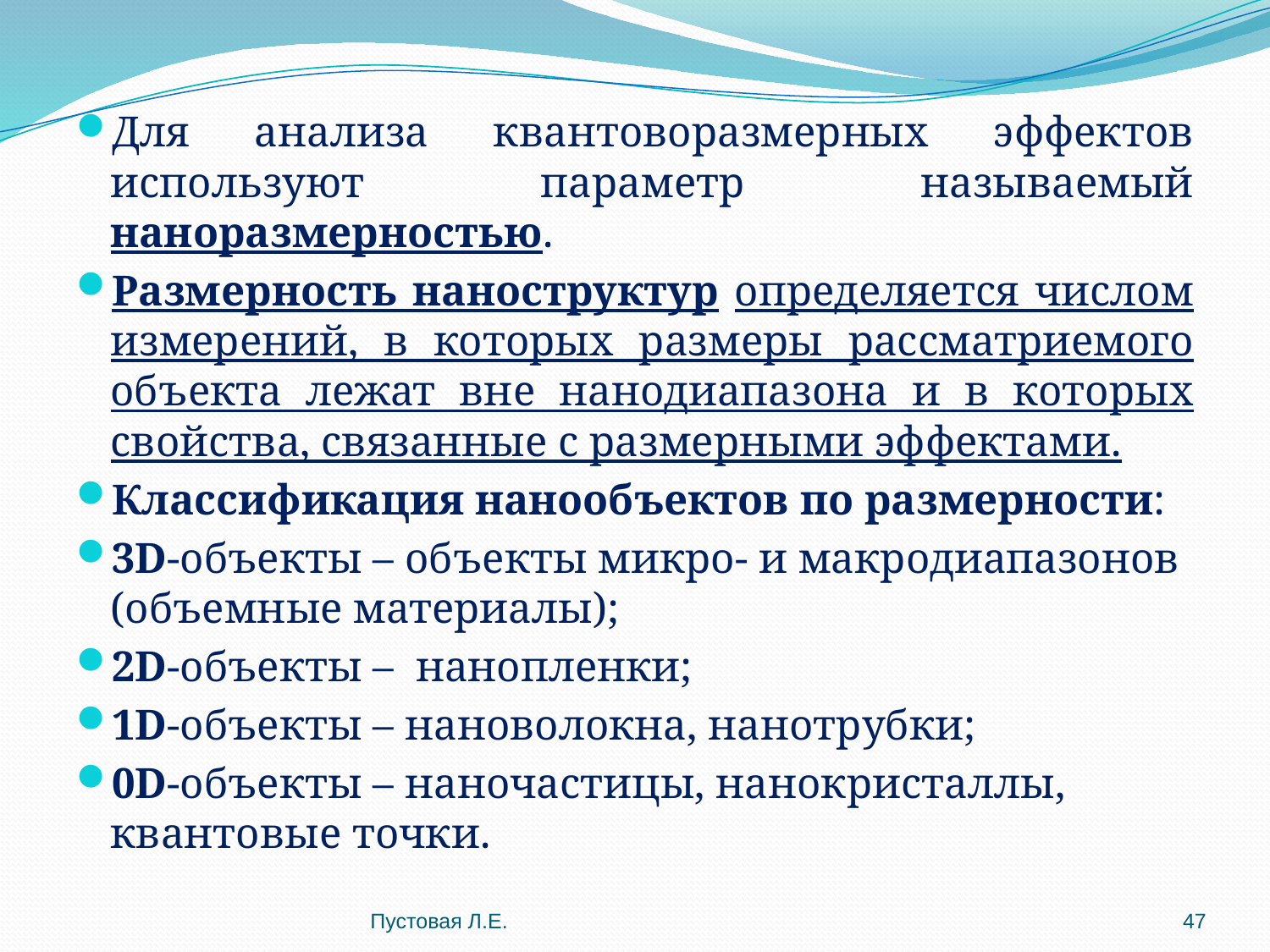

Для анализа квантоворазмерных эффектов используют параметр называемый наноразмерностью.
Размерность наноструктур определяется числом измерений, в которых размеры рассматриемого объекта лежат вне нанодиапазона и в которых свойства, связанные с размерными эффектами.
Классификация нанообъектов по размерности:
3D-объекты – объекты микро- и макродиапазонов (объемные материалы);
2D-объекты –  нанопленки;
1D-объекты – нановолокна, нанотрубки;
0D-объекты – наночастицы, нанокристаллы, квантовые точки.
Пустовая Л.Е.
47